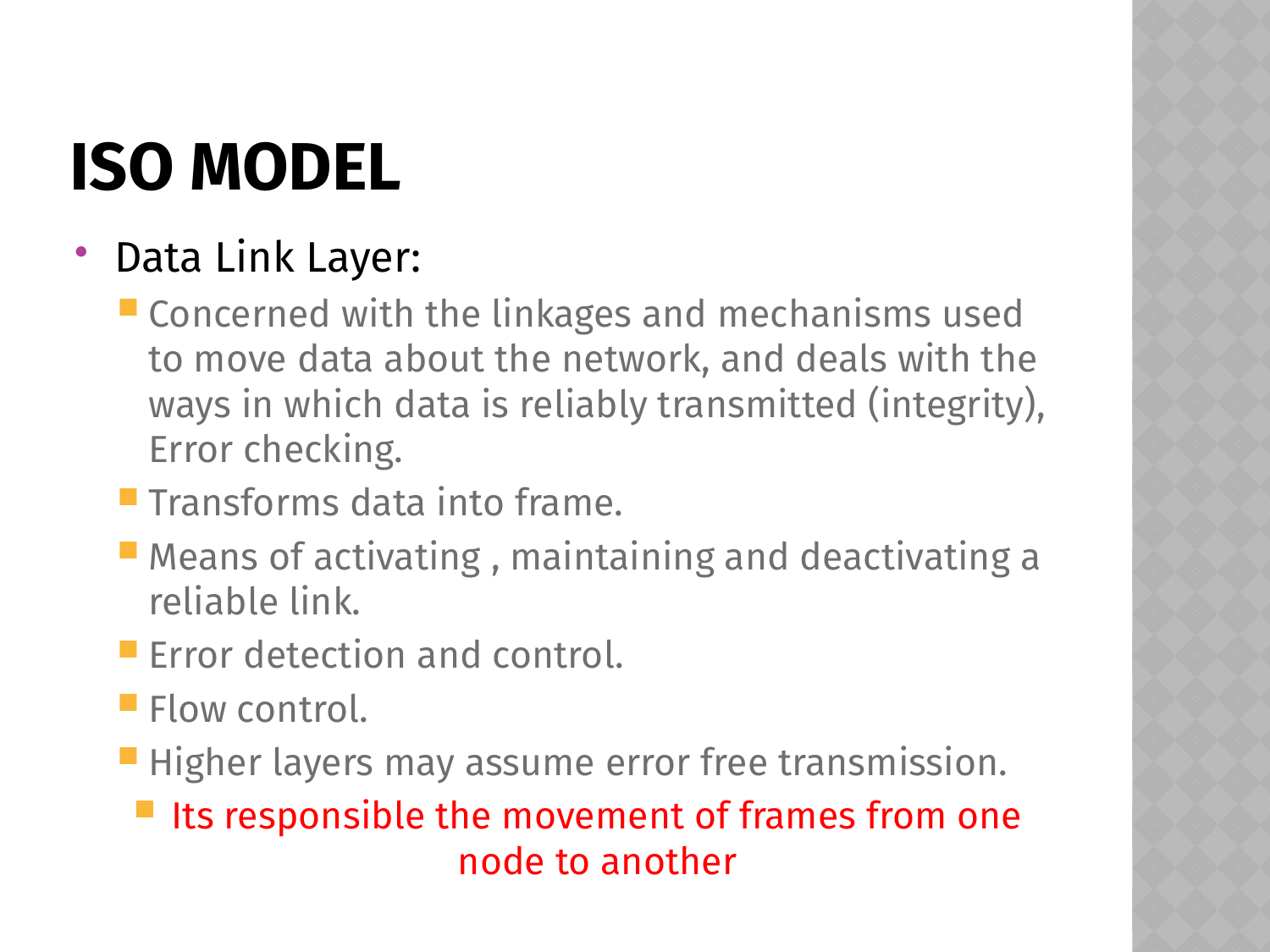

# ISO Model
Data Link Layer:
Concerned with the linkages and mechanisms used to move data about the network, and deals with the ways in which data is reliably transmitted (integrity), Error checking.
Transforms data into frame.
Means of activating , maintaining and deactivating a reliable link.
Error detection and control.
Flow control.
Higher layers may assume error free transmission.
Its responsible the movement of frames from one  node to another